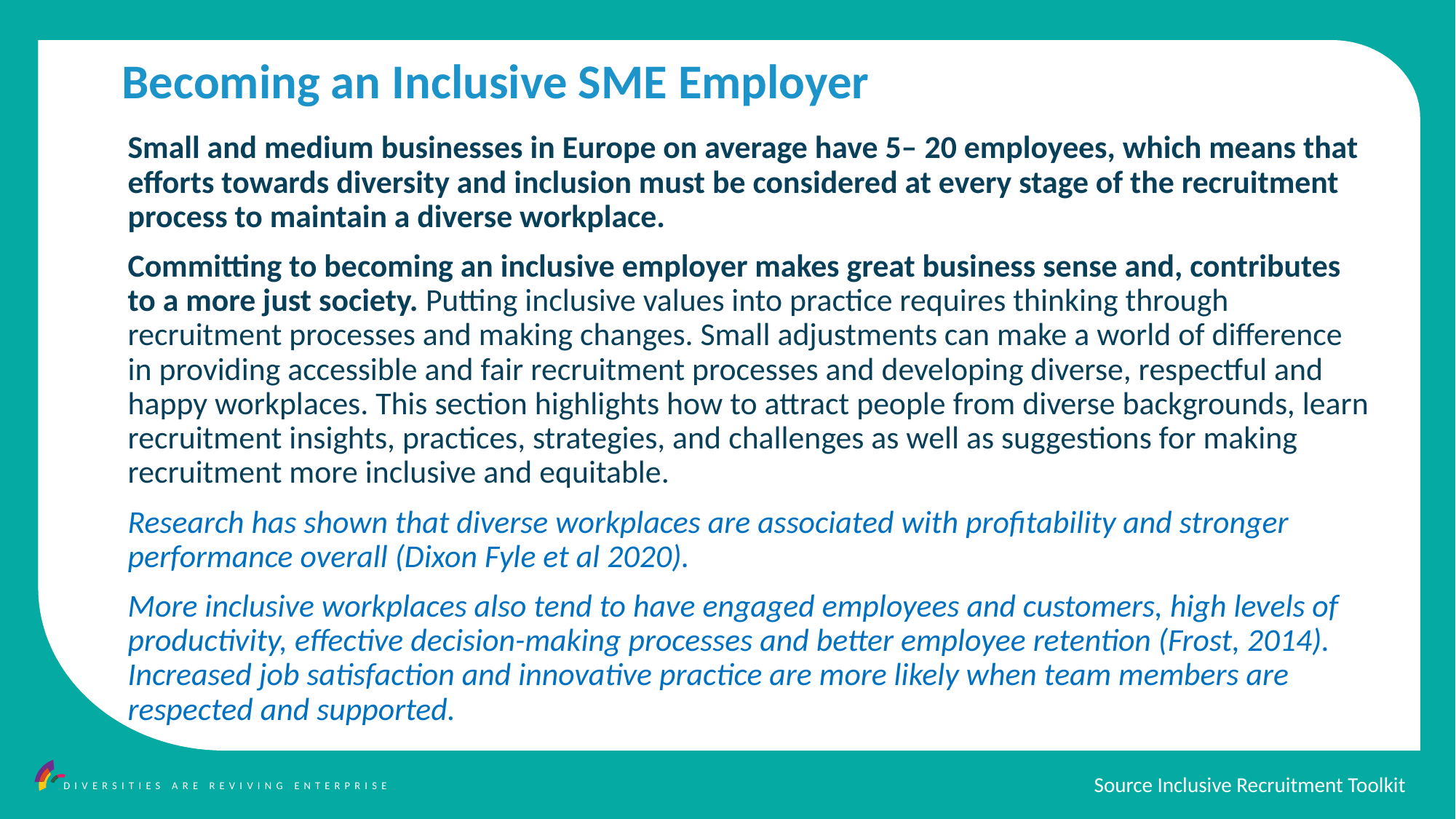

Becoming an Inclusive SME Employer
Small and medium businesses in Europe on average have 5– 20 employees, which means that efforts towards diversity and inclusion must be considered at every stage of the recruitment process to maintain a diverse workplace.
Committing to becoming an inclusive employer makes great business sense and, contributes to a more just society. Putting inclusive values into practice requires thinking through recruitment processes and making changes. Small adjustments can make a world of difference in providing accessible and fair recruitment processes and developing diverse, respectful and happy workplaces. This section highlights how to attract people from diverse backgrounds, learn recruitment insights, practices, strategies, and challenges as well as suggestions for making recruitment more inclusive and equitable.
Research has shown that diverse workplaces are associated with profitability and stronger performance overall (Dixon Fyle et al 2020).
More inclusive workplaces also tend to have engaged employees and customers, high levels of productivity, effective decision-making processes and better employee retention (Frost, 2014). Increased job satisfaction and innovative practice are more likely when team members are respected and supported.
Source Inclusive Recruitment Toolkit